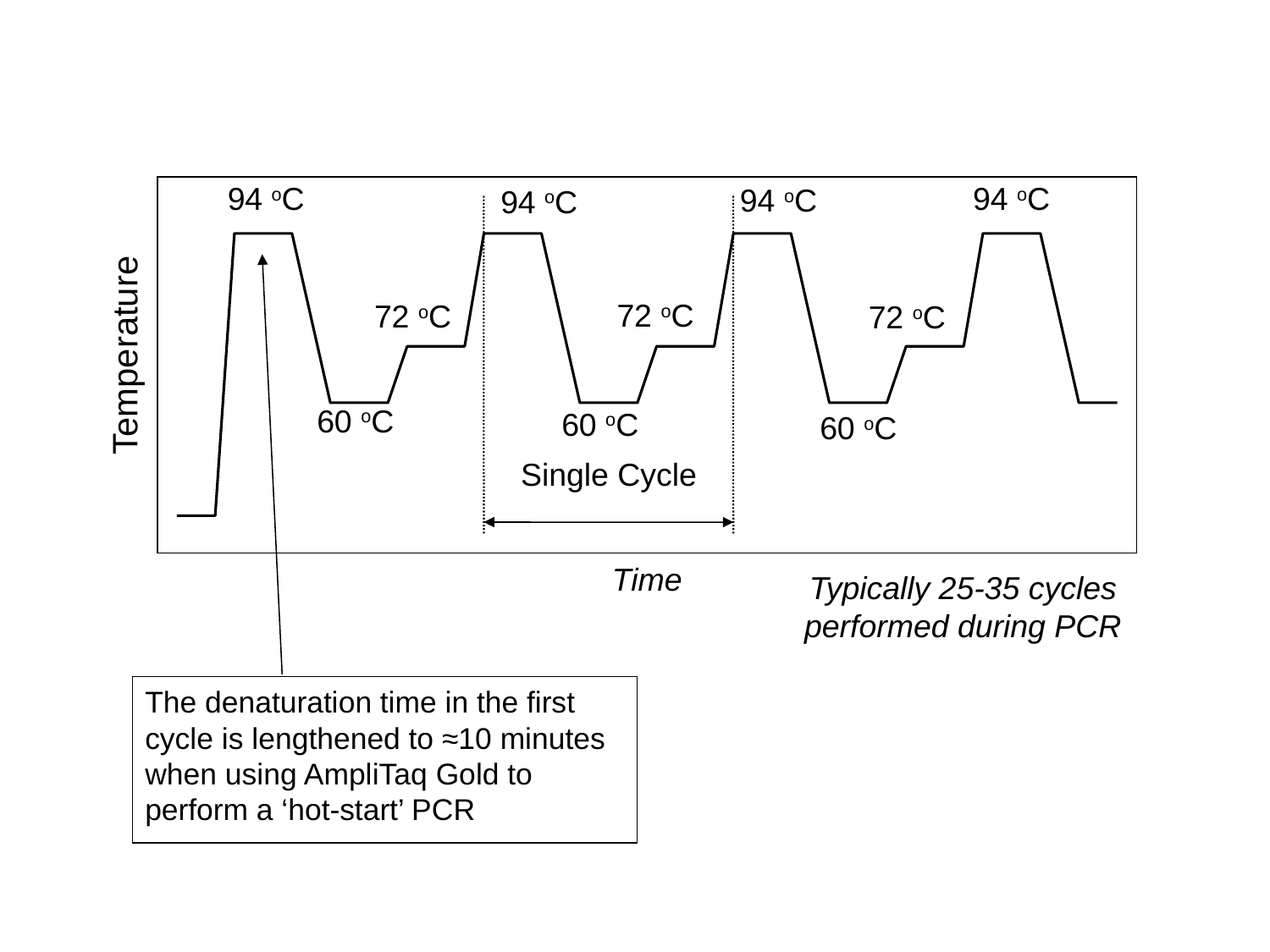

94 oC
94 oC
94 oC
94 oC

72 oC
72 oC
72 oC
Temperature
60 oC
60 oC
60 oC
Single Cycle

Time
Typically 25-35 cycles performed during PCR
The denaturation time in the first cycle is lengthened to ≈10 minutes when using AmpliTaq Gold to perform a ‘hot-start’ PCR